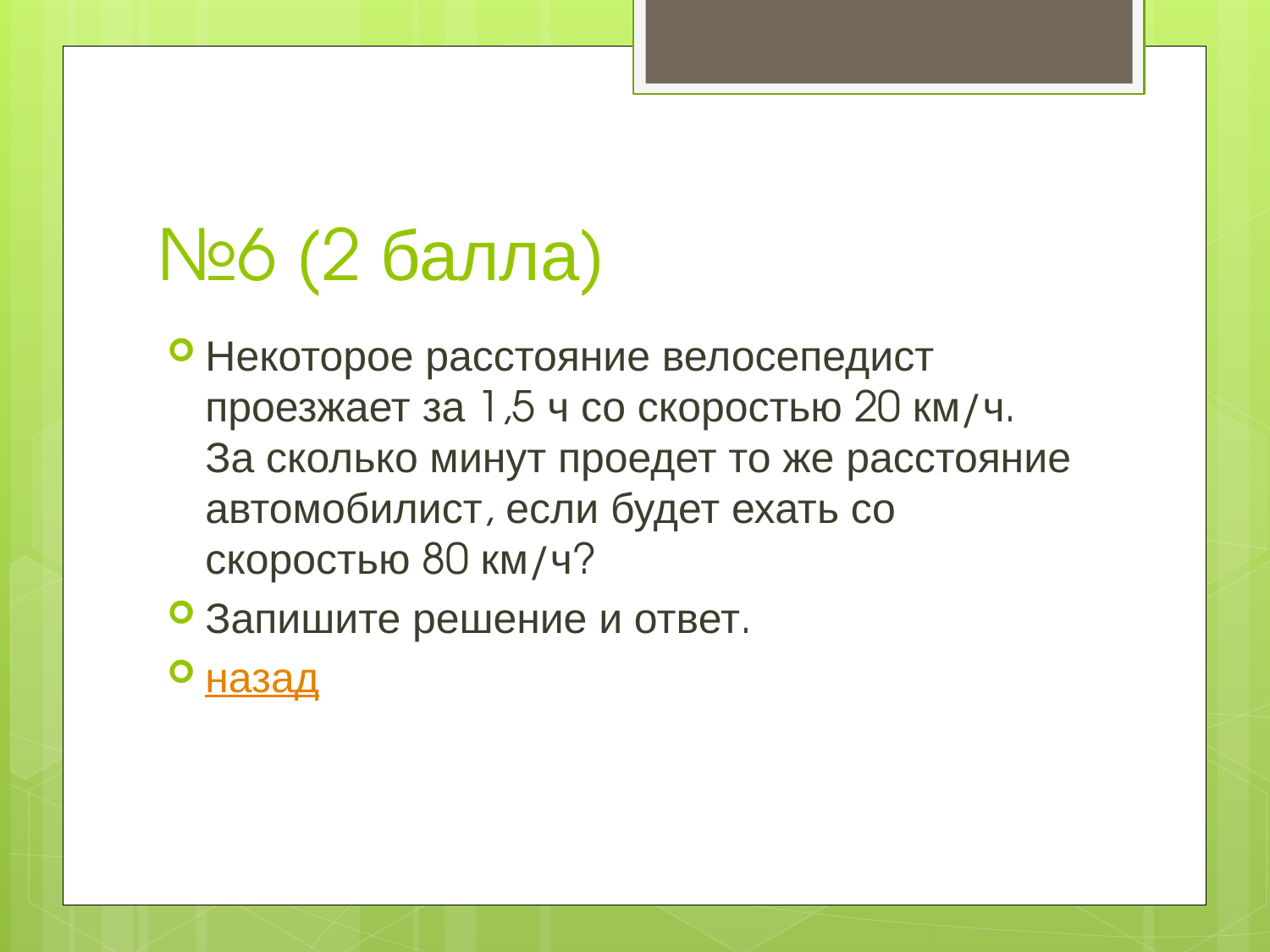

# №6 (2 балла)
Некоторое расстояние велосепедист проезжает за 1,5 ч со скоростью 20 км/ч. За сколько минут проедет то же расстояние автомобилист, если будет ехать со скоростью 80 км/ч?
Запишите решение и ответ.
назад